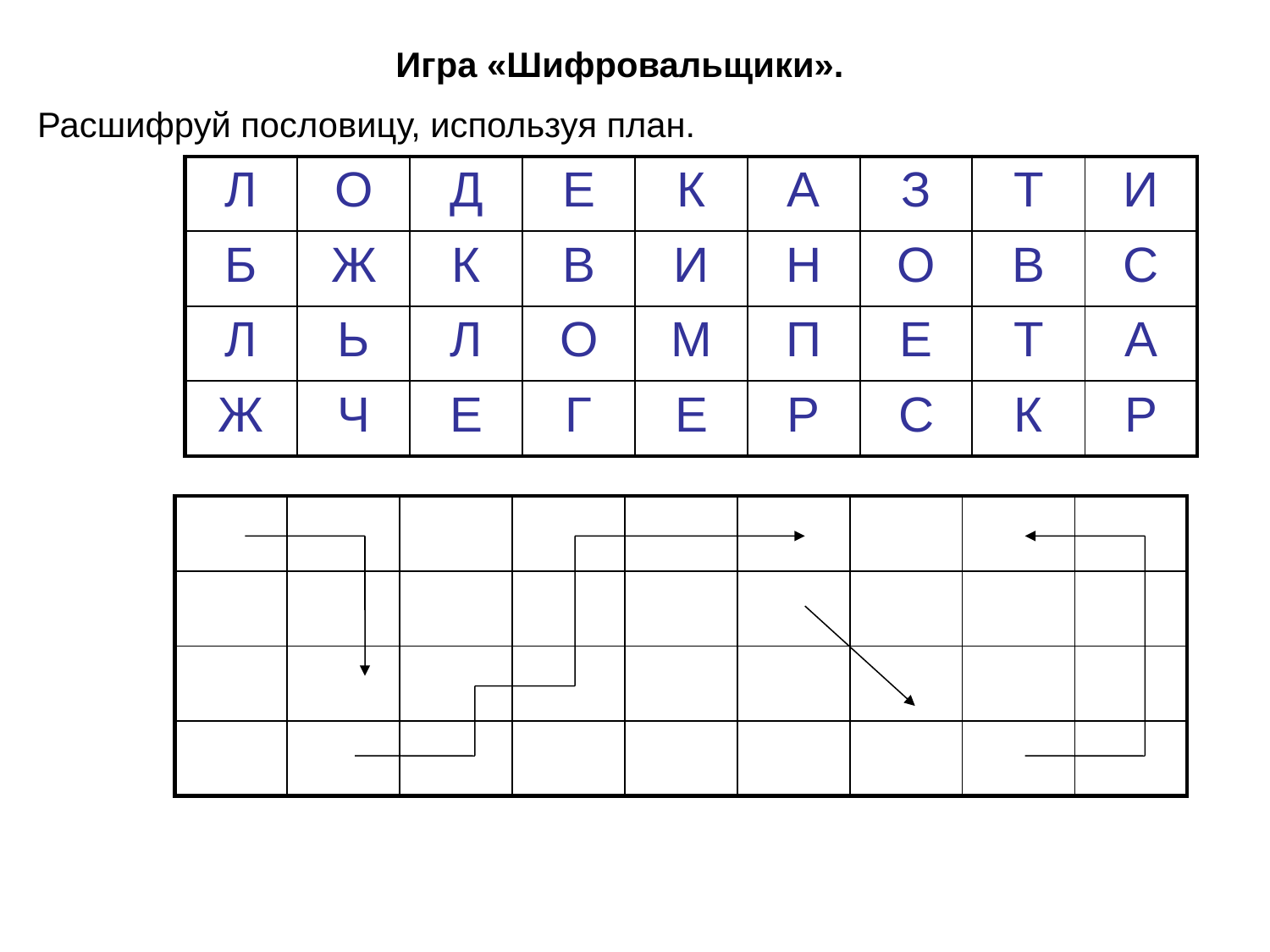

Игра «Шифровальщики».
Расшифруй пословицу, используя план.

 слово.
| Л | О | Д | Е | К | А | З | Т | И |
| --- | --- | --- | --- | --- | --- | --- | --- | --- |
| Б | Ж | К | В | И | Н | О | В | С |
| Л | Ь | Л | О | М | П | Е | Т | А |
| Ж | Ч | Е | Г | Е | Р | С | К | Р |
|  |  |  |  |  |  |  |  |  |
| --- | --- | --- | --- | --- | --- | --- | --- | --- |
|  |  |  |  |  |  |  |  |  |
|  |  |  |  |  |  |  |  |  |
|  |  |  |  |  |  |  |  |  |